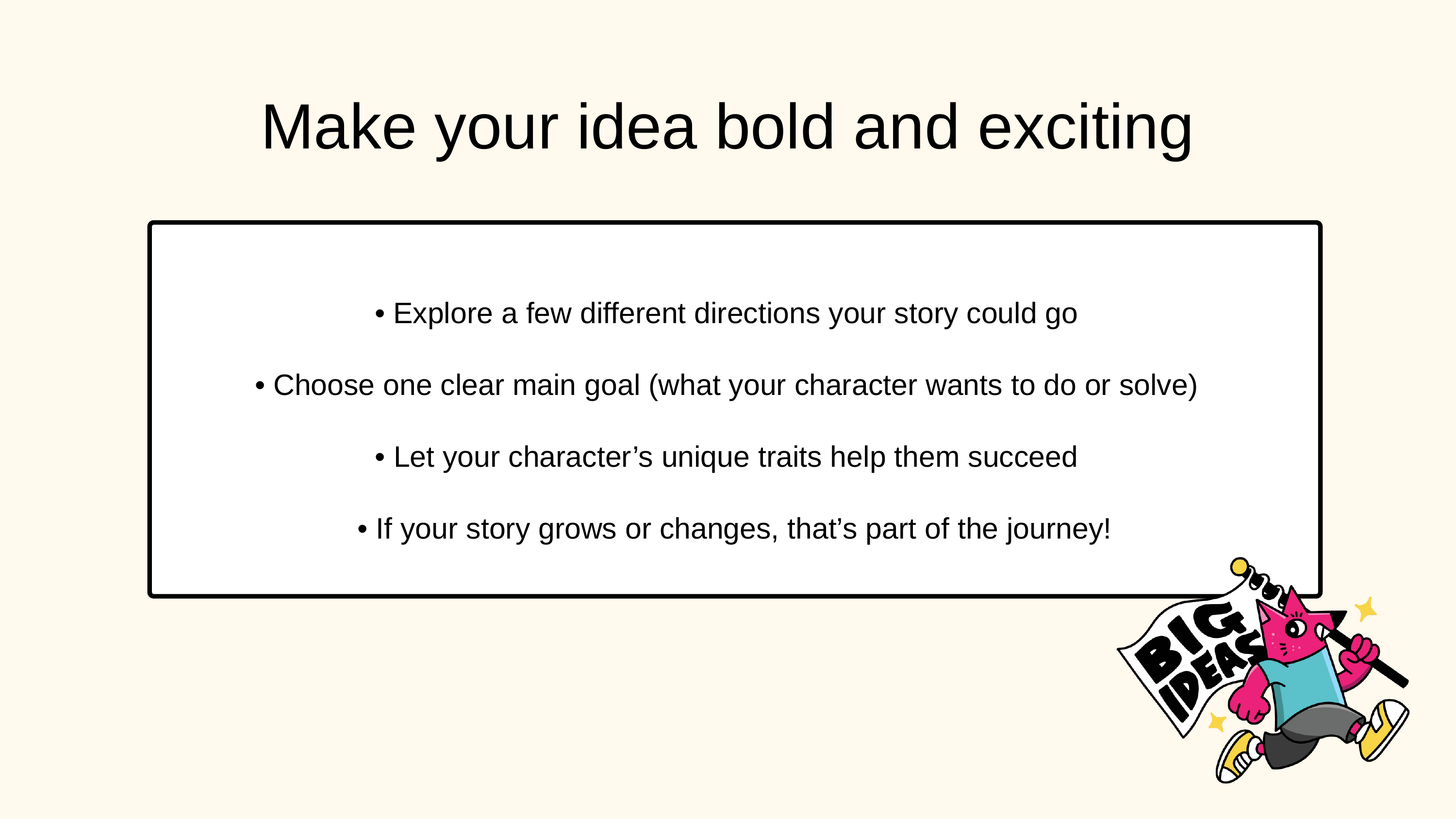

Make your idea bold and exciting

• Explore a few different directions your story could go
• Choose one clear main goal (what your character wants to do or solve)
• Let your character’s unique traits help them succeed
• If your story grows or changes, that’s part of the journey!